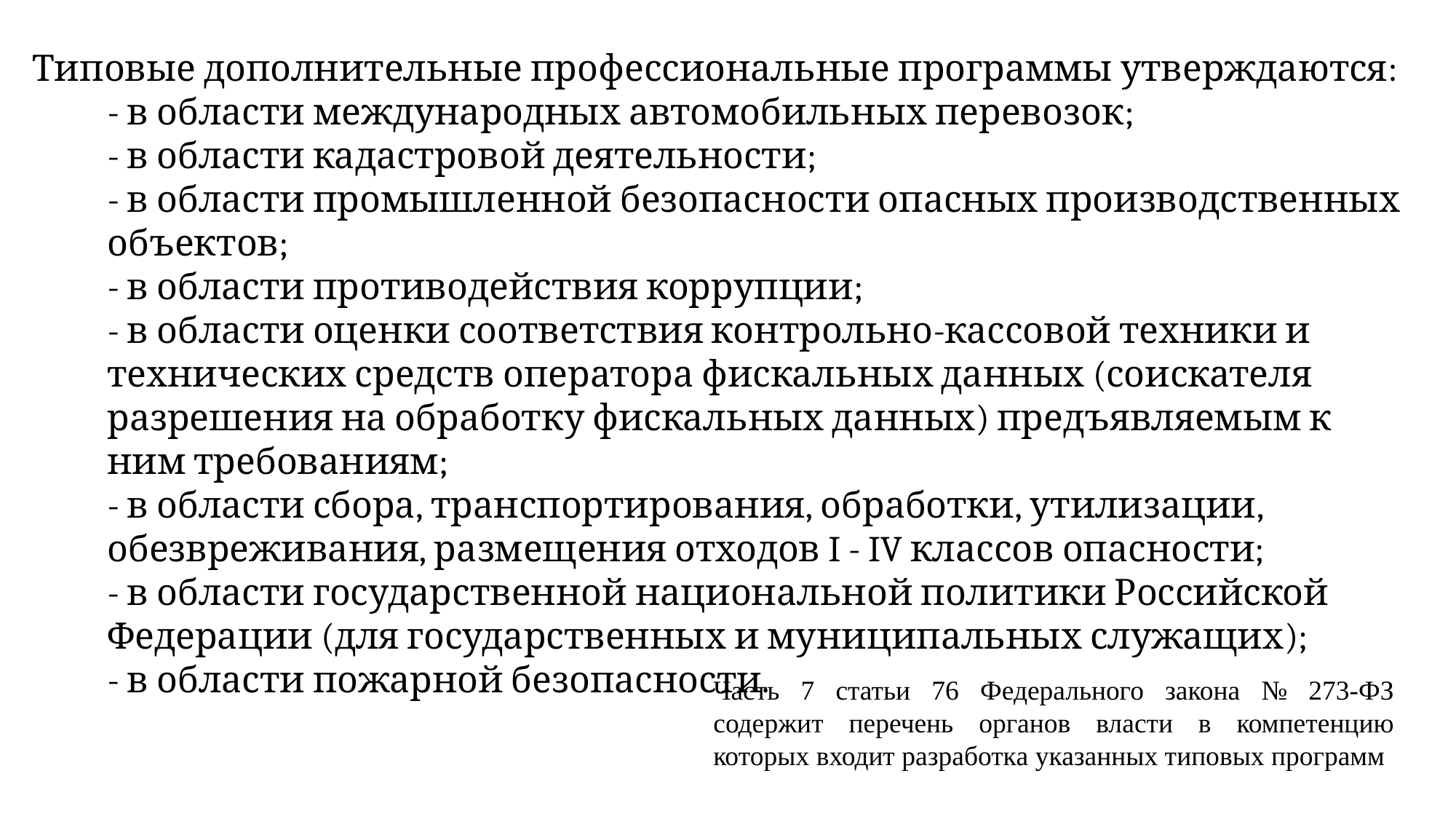

Типовые дополнительные профессиональные программы утверждаются:
- в области международных автомобильных перевозок;
- в области кадастровой деятельности;
- в области промышленной безопасности опасных производственных объектов;
- в области противодействия коррупции;
- в области оценки соответствия контрольно-кассовой техники и технических средств оператора фискальных данных (соискателя разрешения на обработку фискальных данных) предъявляемым к ним требованиям;
- в области сбора, транспортирования, обработки, утилизации, обезвреживания, размещения отходов I - IV классов опасности;
- в области государственной национальной политики Российской Федерации (для государственных и муниципальных служащих);
- в области пожарной безопасности.
Часть 7 статьи 76 Федерального закона № 273-ФЗ содержит перечень органов власти в компетенцию которых входит разработка указанных типовых программ